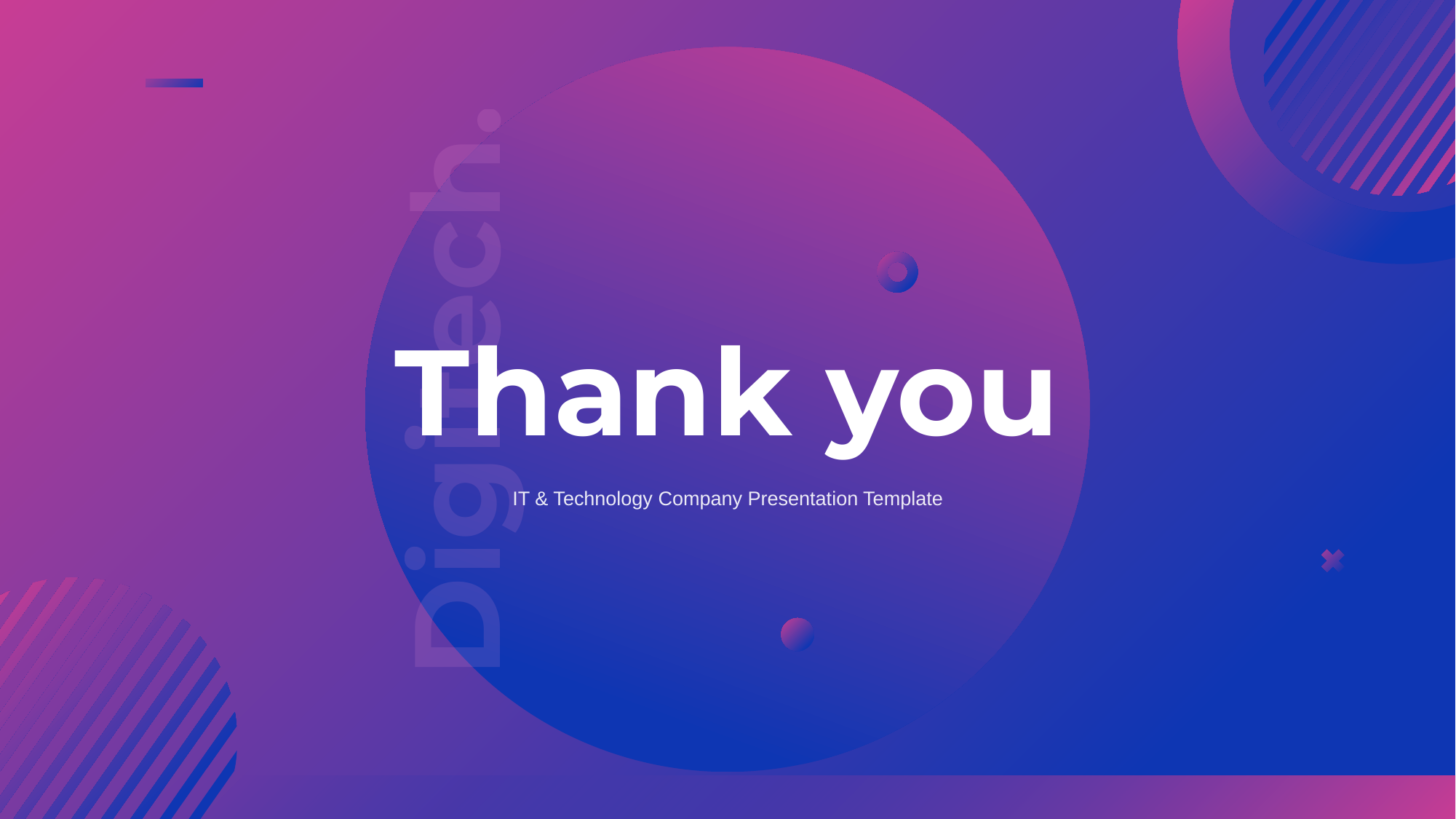

Thank you
IT & Technology Company Presentation Template